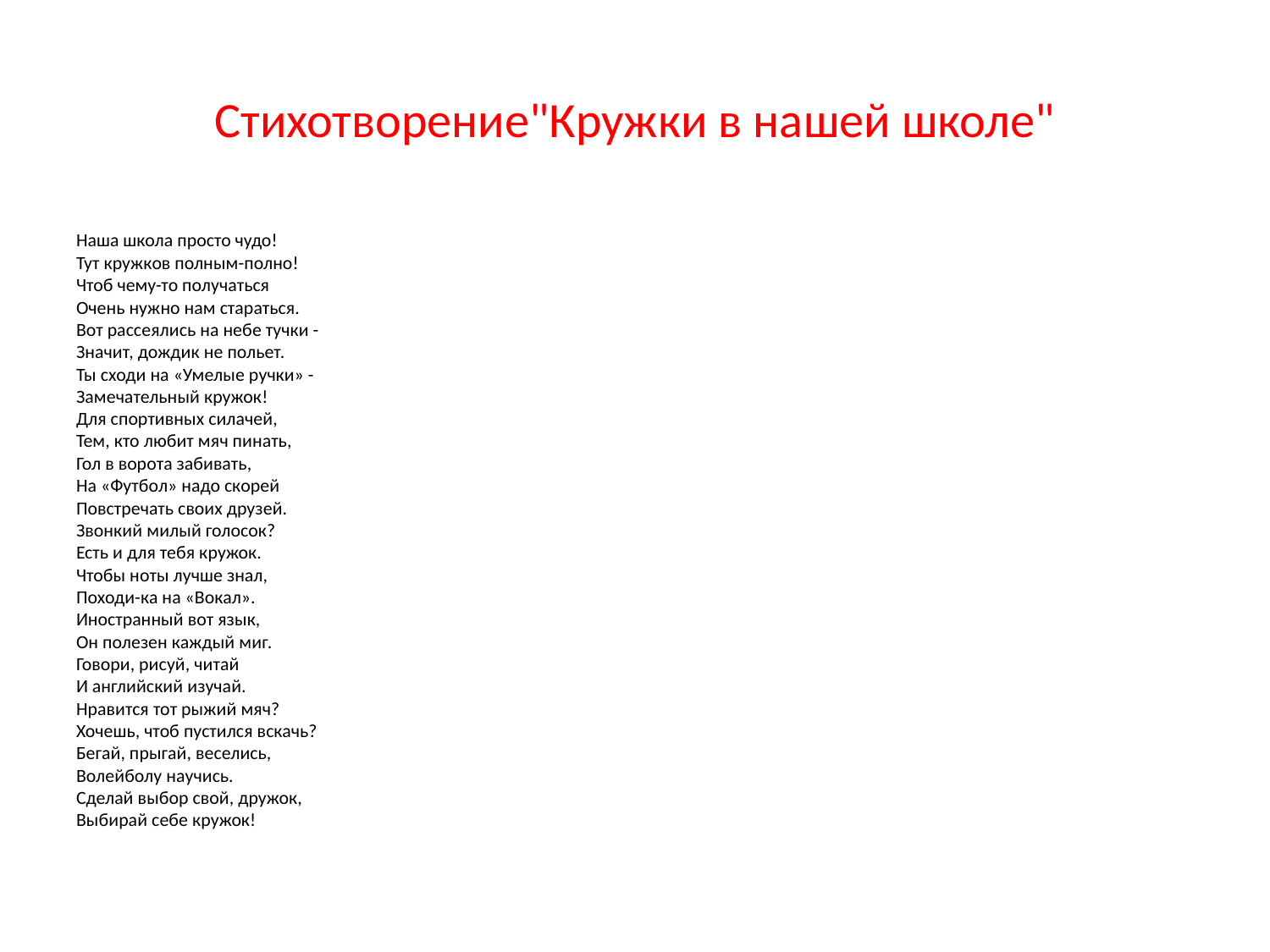

# Стихотворение"Кружки в нашей школе"
Наша школа просто чудо!
Тут кружков полным-полно!
Чтоб чему-то получаться
Очень нужно нам стараться.
Вот рассеялись на небе тучки -
Значит, дождик не польет.
Ты сходи на «Умелые ручки» -
Замечательный кружок!
Для спортивных силачей,
Тем, кто любит мяч пинать,
Гол в ворота забивать,
На «Футбол» надо скорей
Повстречать своих друзей.
Звонкий милый голосок?
Есть и для тебя кружок.
Чтобы ноты лучше знал,
Походи-ка на «Вокал».
Иностранный вот язык,
Он полезен каждый миг.
Говори, рисуй, читай
И английский изучай.
Нравится тот рыжий мяч?
Хочешь, чтоб пустился вскачь?
Бегай, прыгай, веселись,
Волейболу научись.
Сделай выбор свой, дружок,
Выбирай себе кружок!